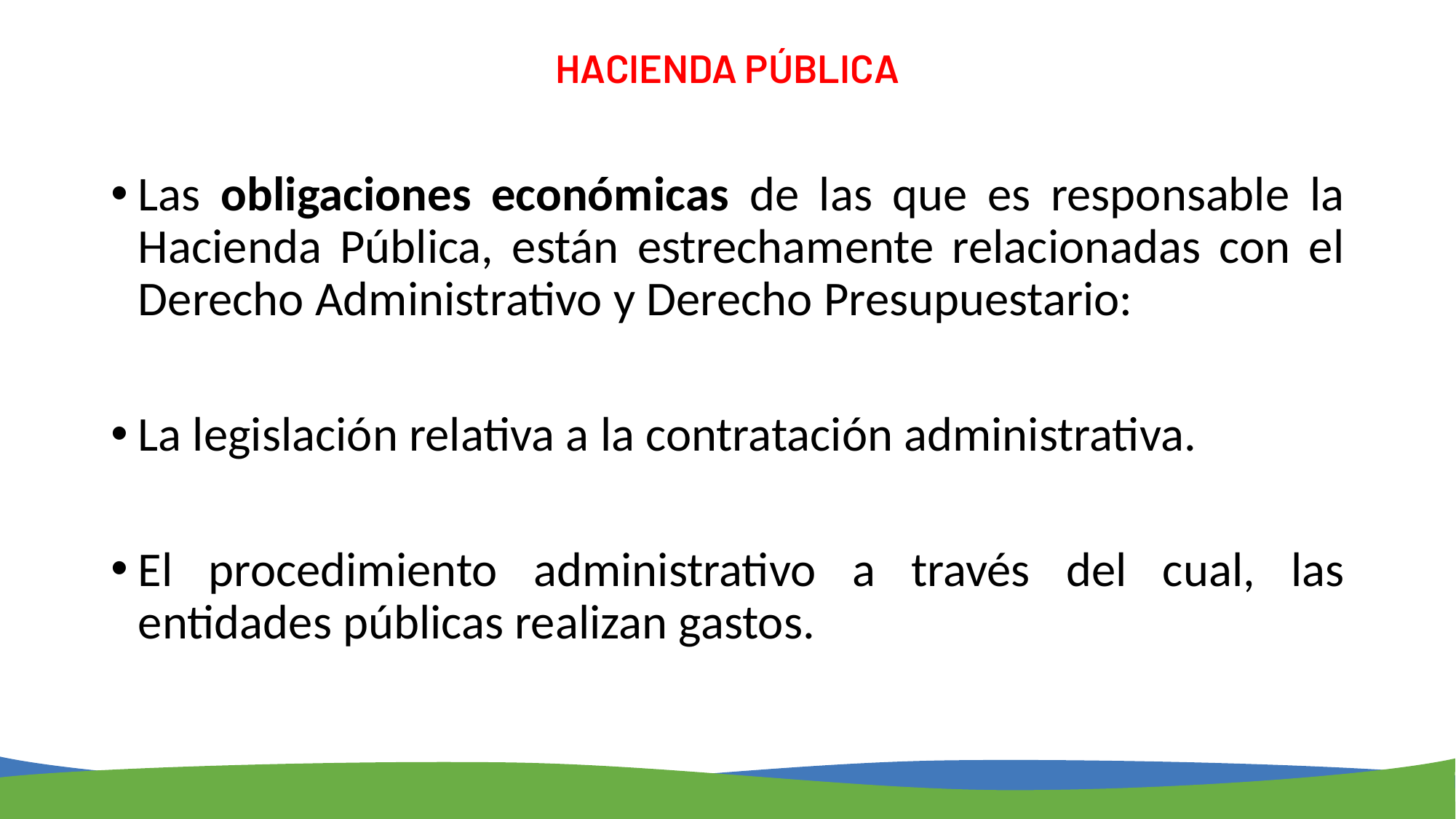

# HACIENDA PÚBLICA
Las obligaciones económicas de las que es responsable la Hacienda Pública, están estrechamente relacionadas con el Derecho Administrativo y Derecho Presupuestario:

La legislación relativa a la contratación administrativa.

El procedimiento administrativo a través del cual, las entidades públicas realizan gastos.